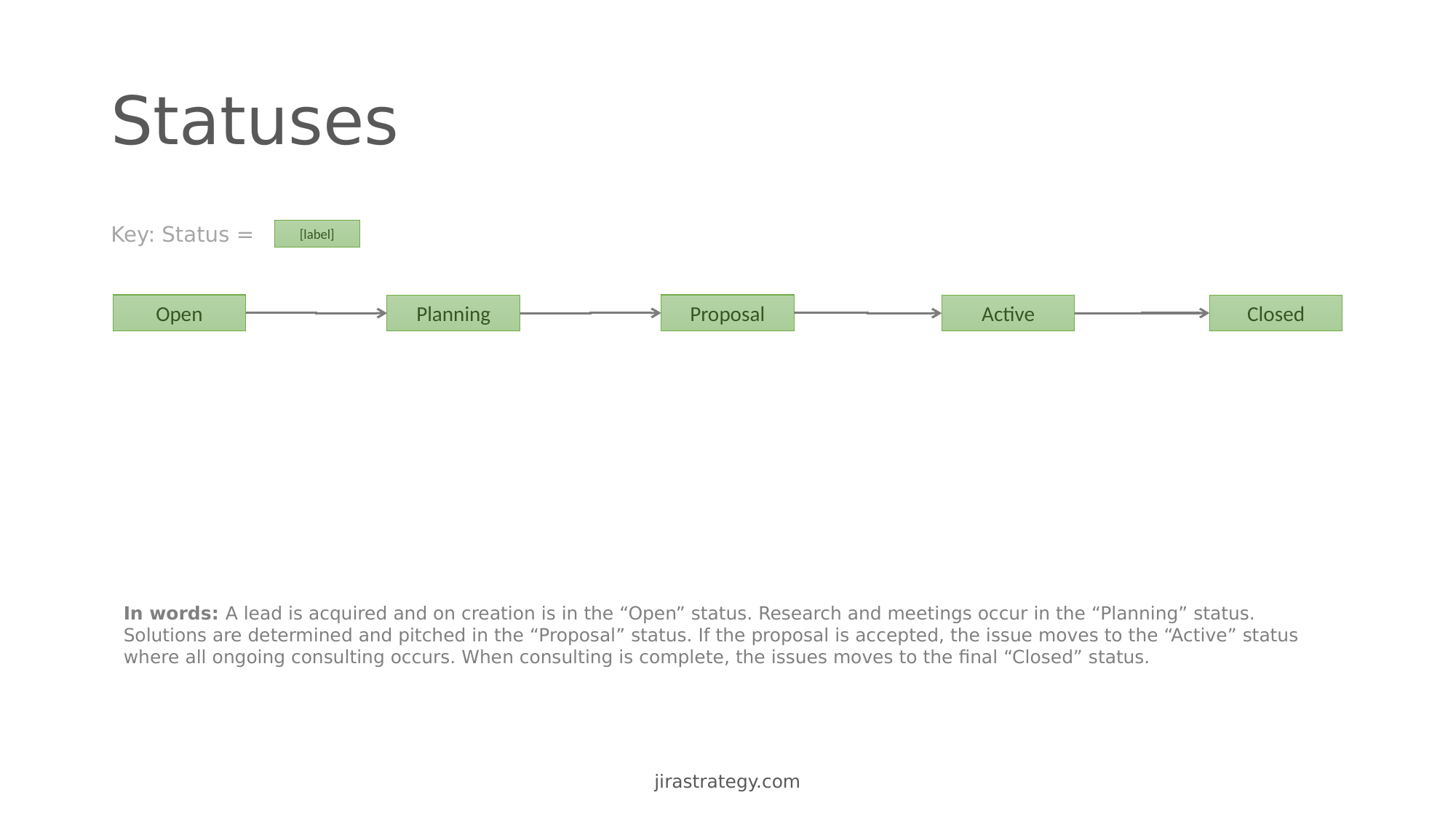

# Statuses
Key: Status =
[label]
Proposal
Open
Closed
Planning
Active
In words: A lead is acquired and on creation is in the “Open” status. Research and meetings occur in the “Planning” status. Solutions are determined and pitched in the “Proposal” status. If the proposal is accepted, the issue moves to the “Active” status where all ongoing consulting occurs. When consulting is complete, the issues moves to the final “Closed” status.

jirastrategy.com